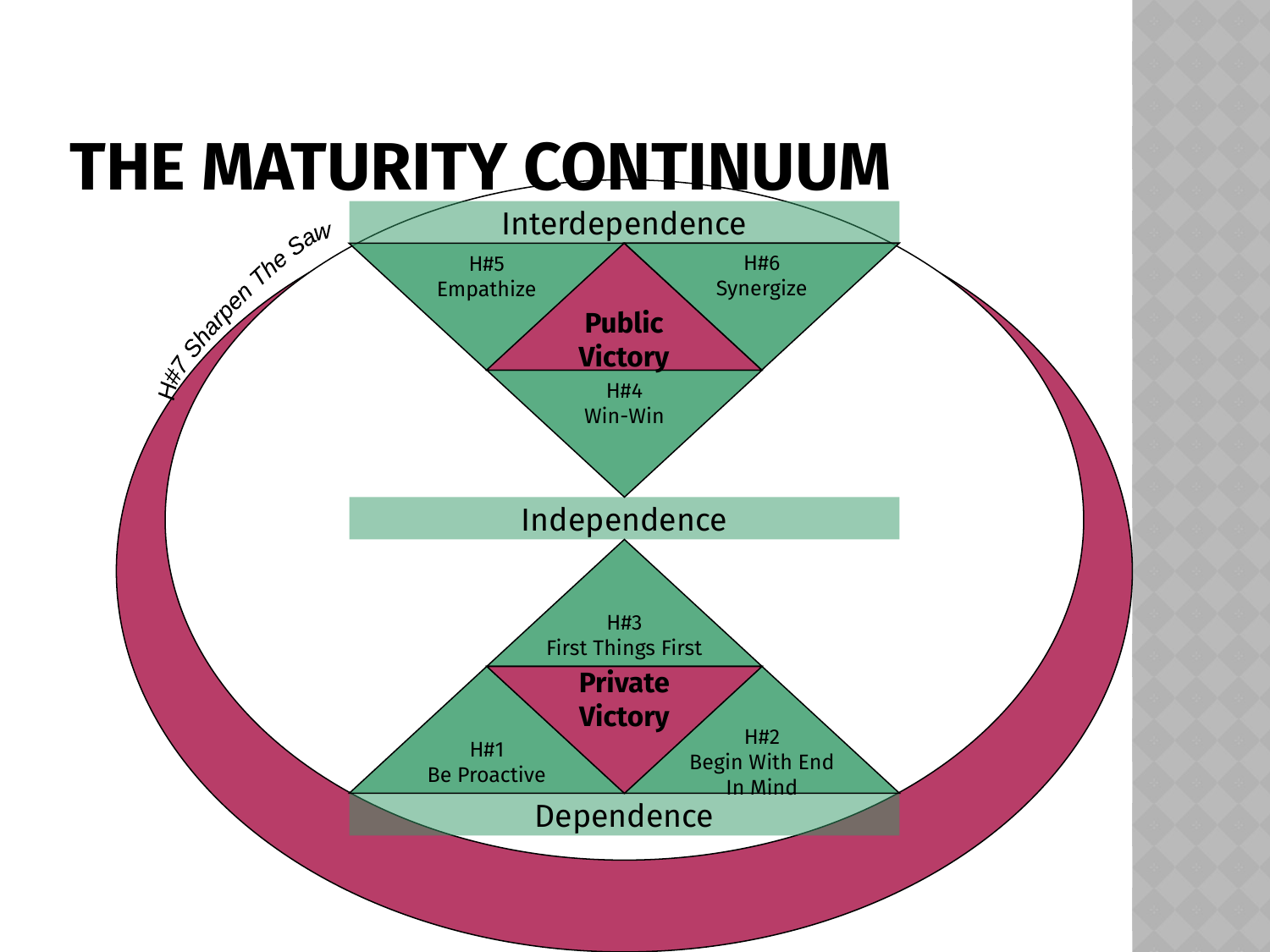

# the Maturity Continuum

Interdependence
H#6
Synergize
H#5
Empathize
Public
Victory
H#4
Win-Win
H#7 Sharpen The Saw
Independence
H#3
First Things First
H#1
Be Proactive
Private
Victory
H#2
Begin With End
In Mind
Dependence